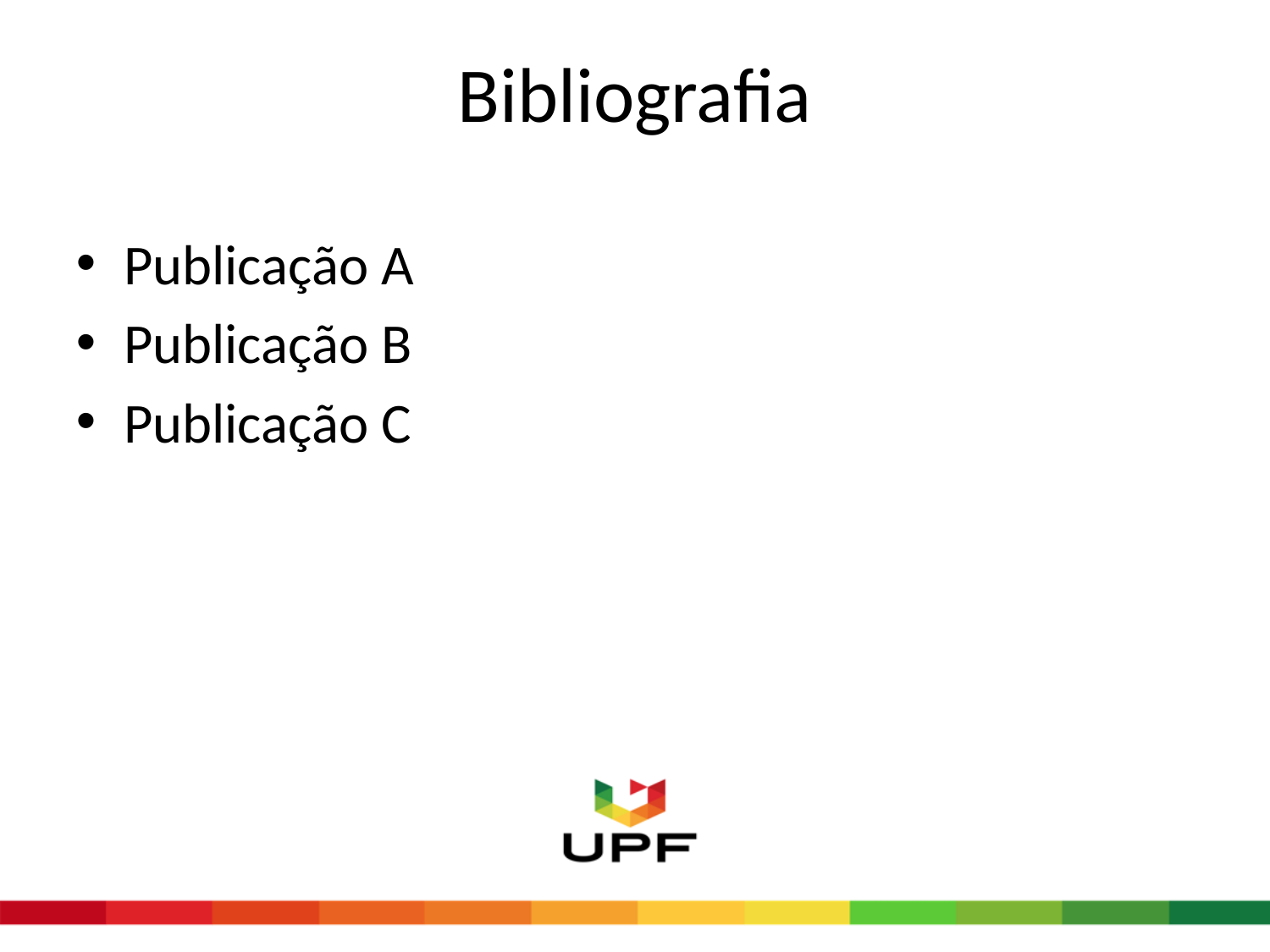

Bibliografia
Publicação A
Publicação B
Publicação C